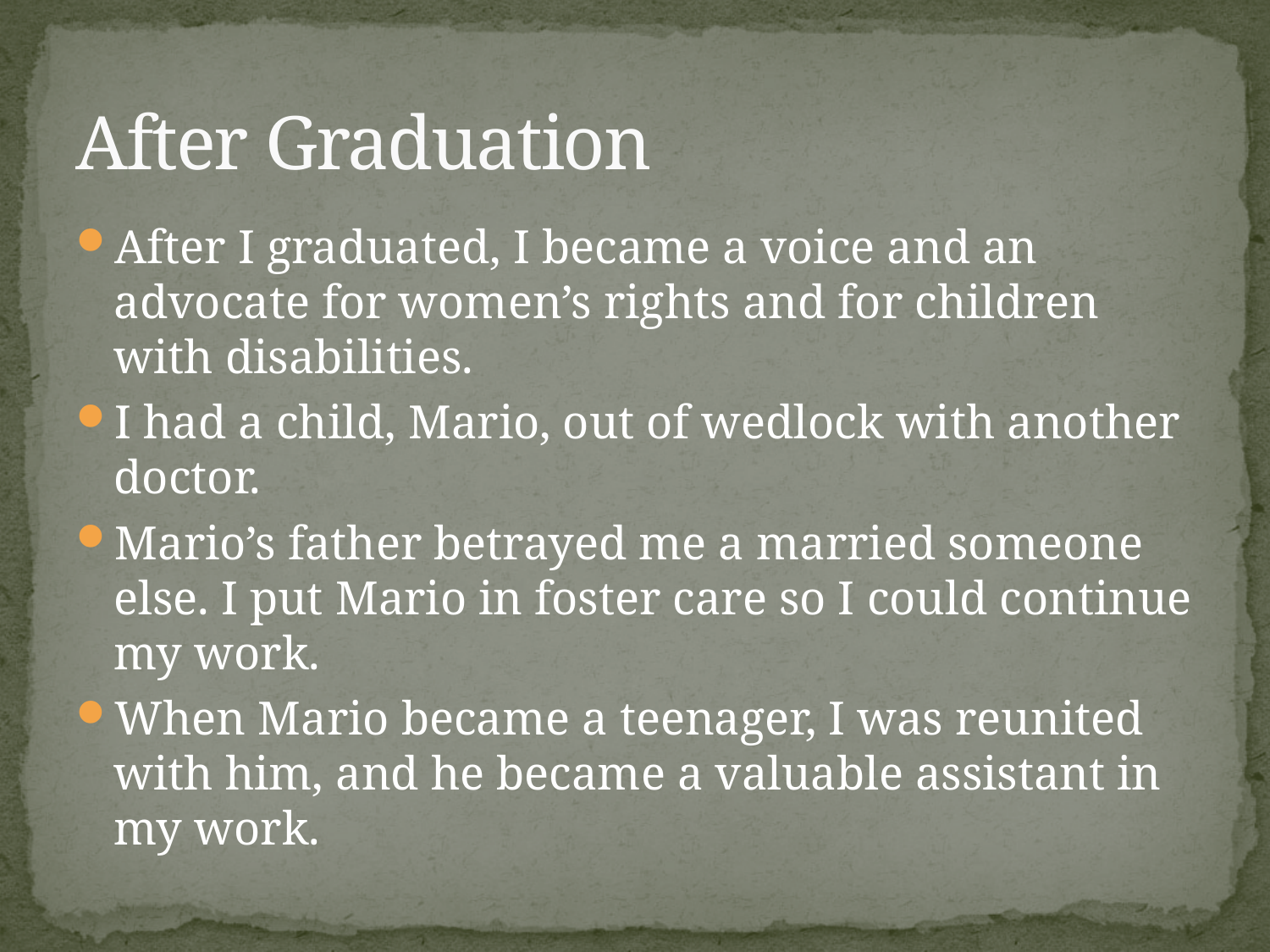

# After Graduation
After I graduated, I became a voice and an advocate for women’s rights and for children with disabilities.
I had a child, Mario, out of wedlock with another doctor.
Mario’s father betrayed me a married someone else. I put Mario in foster care so I could continue my work.
When Mario became a teenager, I was reunited with him, and he became a valuable assistant in my work.